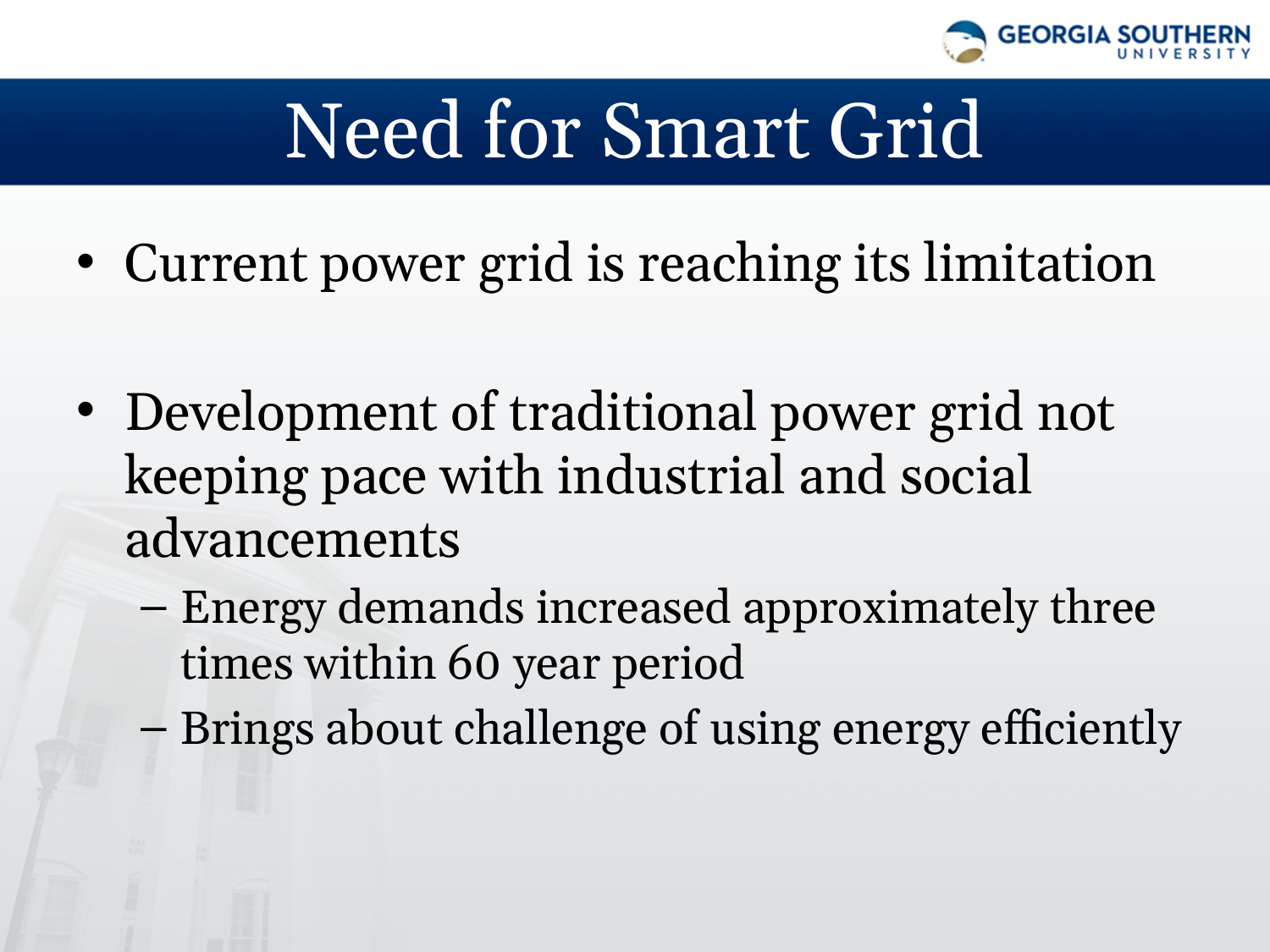

# Need for Smart Grid
Current power grid is reaching its limitation

Development of traditional power grid not keeping pace with industrial and social advancements
Energy demands increased approximately three times within 60 year period
Brings about challenge of using energy efficiently